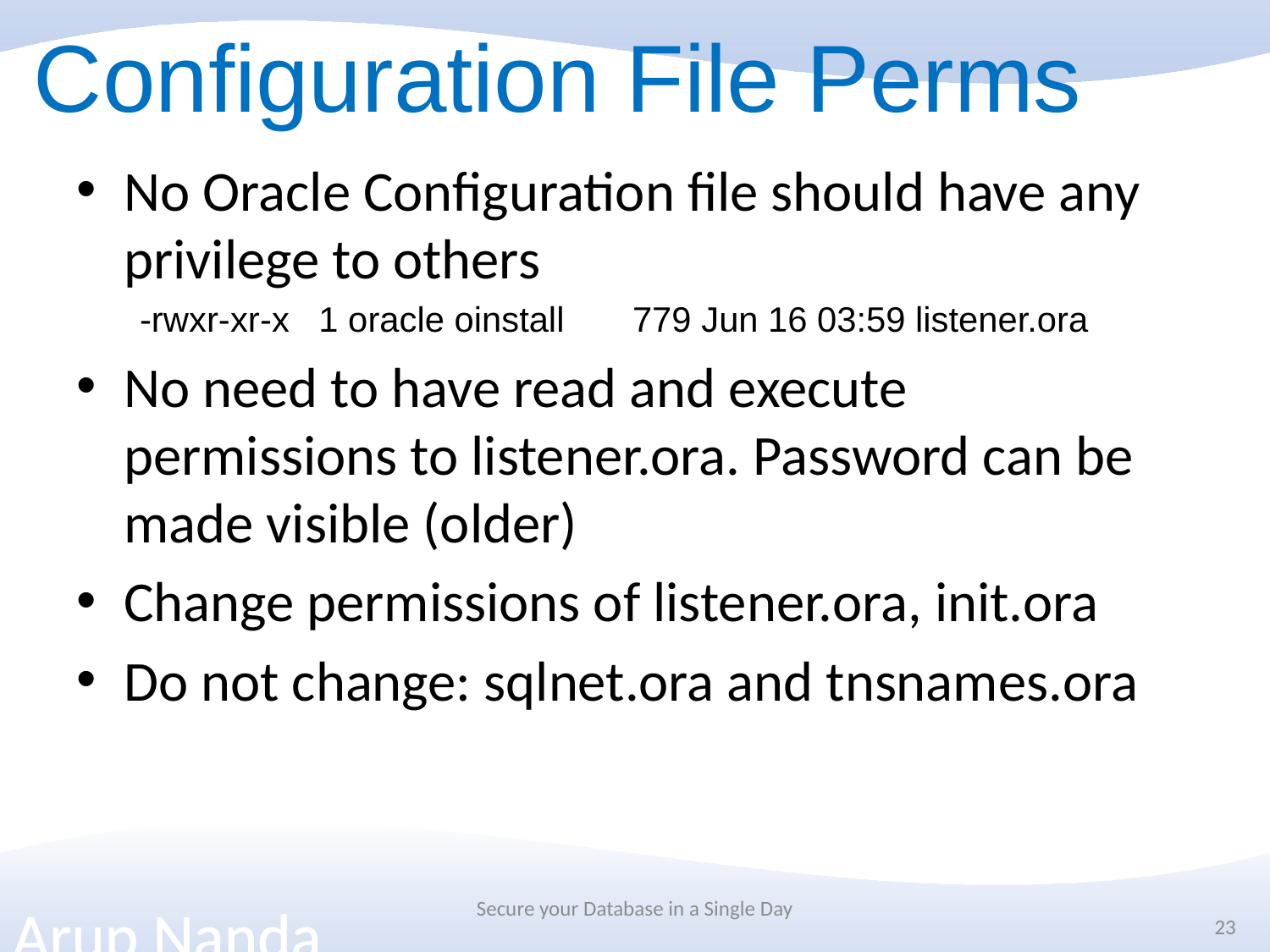

# Configuration File Perms
No Oracle Configuration file should have any privilege to others
-rwxr-xr-x   1 oracle oinstall       779 Jun 16 03:59 listener.ora
No need to have read and execute permissions to listener.ora. Password can be made visible (older)
Change permissions of listener.ora, init.ora
Do not change: sqlnet.ora and tnsnames.ora
Secure your Database in a Single Day
23